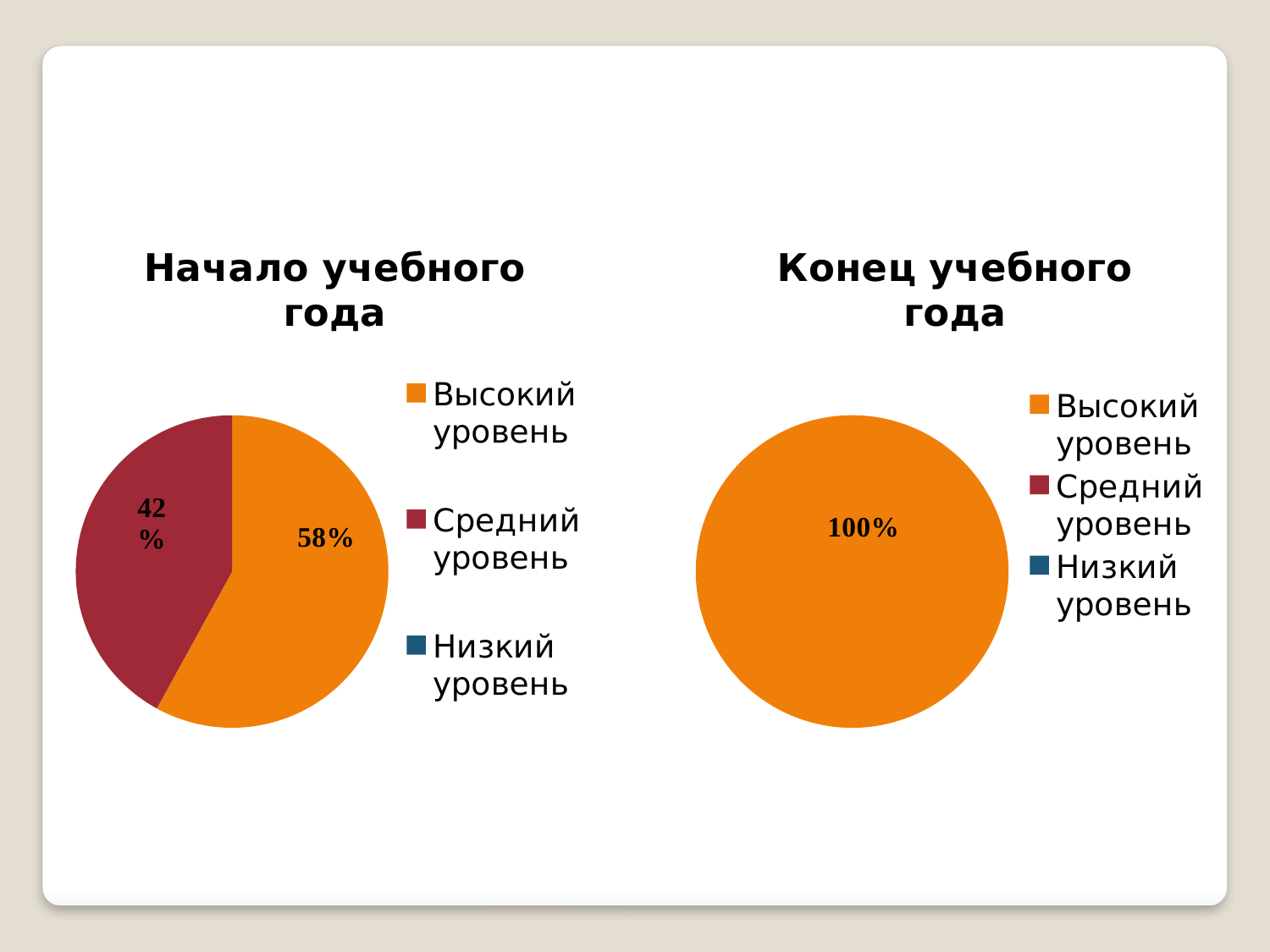

### Chart:

| Category | Начало учебного года |
|---|---|
| Высокий уровень | 0.5800000000000001 |
| Средний уровень | 0.4200000000000003 |
| Низкий уровень | 0.0 |

### Chart:

| Category | Конец учебного года |
|---|---|
| Высокий уровень | 1.0 |
| Средний уровень | 0.0 |
| Низкий уровень | 0.0 |